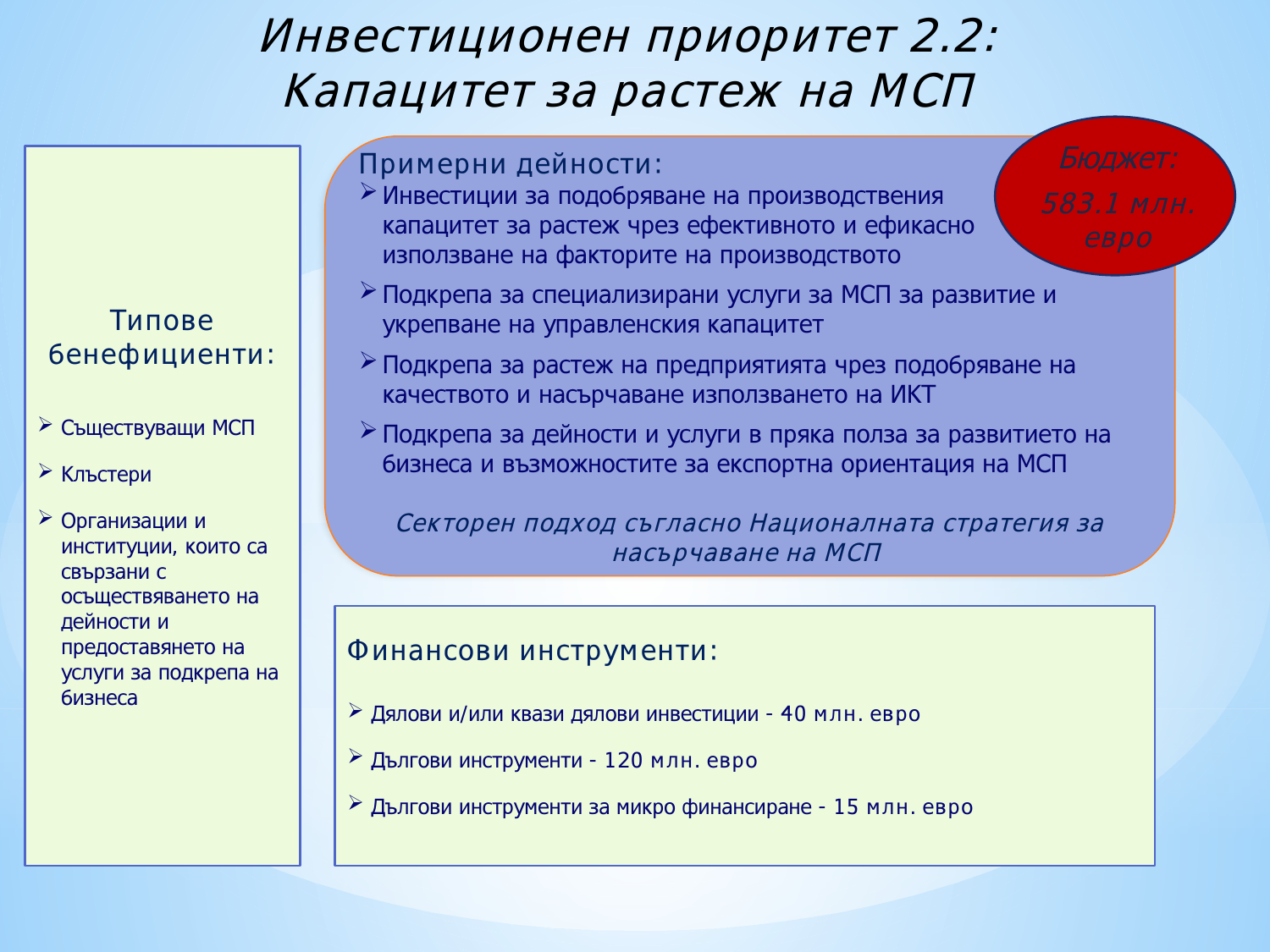

# Инвестиционен приоритет 2.2: Капацитет за растеж на МСП
Бюджет:
583.1 млн. евро
Примерни дейности:
Инвестиции за подобряване на производствения
капацитет за растеж чрез ефективното и ефикасно
използване на факторите на производството
Подкрепа за специализирани услуги за МСП за развитие и укрепване на управленския капацитет
Подкрепа за растеж на предприятията чрез подобряване на качеството и насърчаване използването на ИКТ
Подкрепа за дейности и услуги в пряка полза за развитието на бизнеса и възможностите за експортна ориентация на МСП

Секторен подход съгласно Националната стратегия за насърчаване на МСП
Типове бенефициенти:

Съществуващи МСП
Клъстери
Организации и институции, които са свързани с осъществяването на дейности и предоставянето на услуги за подкрепа на бизнеса

Финансови инструменти:

Дялови и/или квази дялови инвестиции - 40 млн. евро
Дългови инструменти - 120 млн. евро
Дългови инструменти за микро финансиране - 15 млн. евро